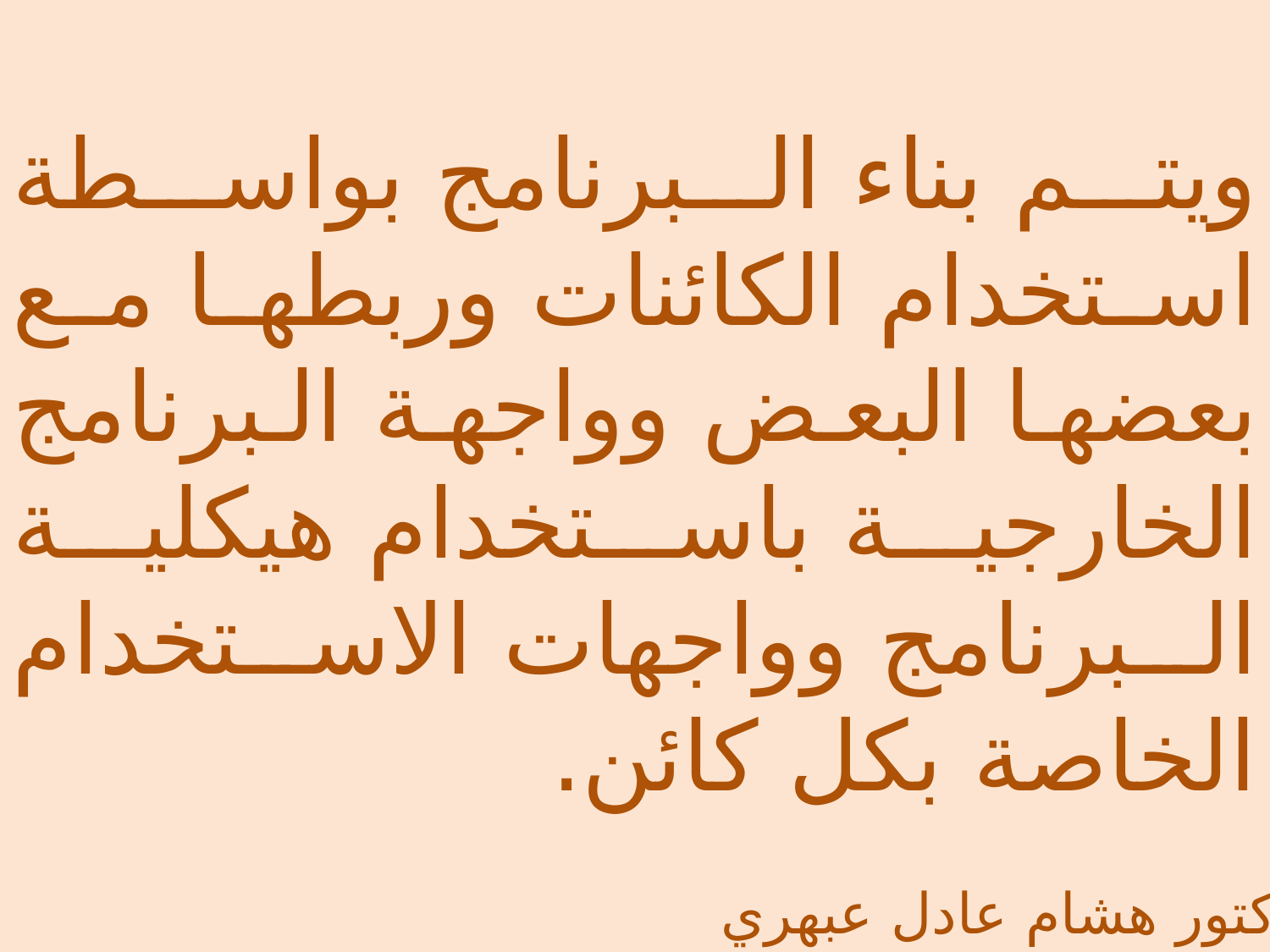

ويتم بناء البرنامج بواسطة استخدام الكائنات وربطها مع بعضها البعض وواجهة البرنامج الخارجية باستخدام هيكلية البرنامج وواجهات الاستخدام الخاصة بكل كائن.
الدكتور هشام عادل عبهري